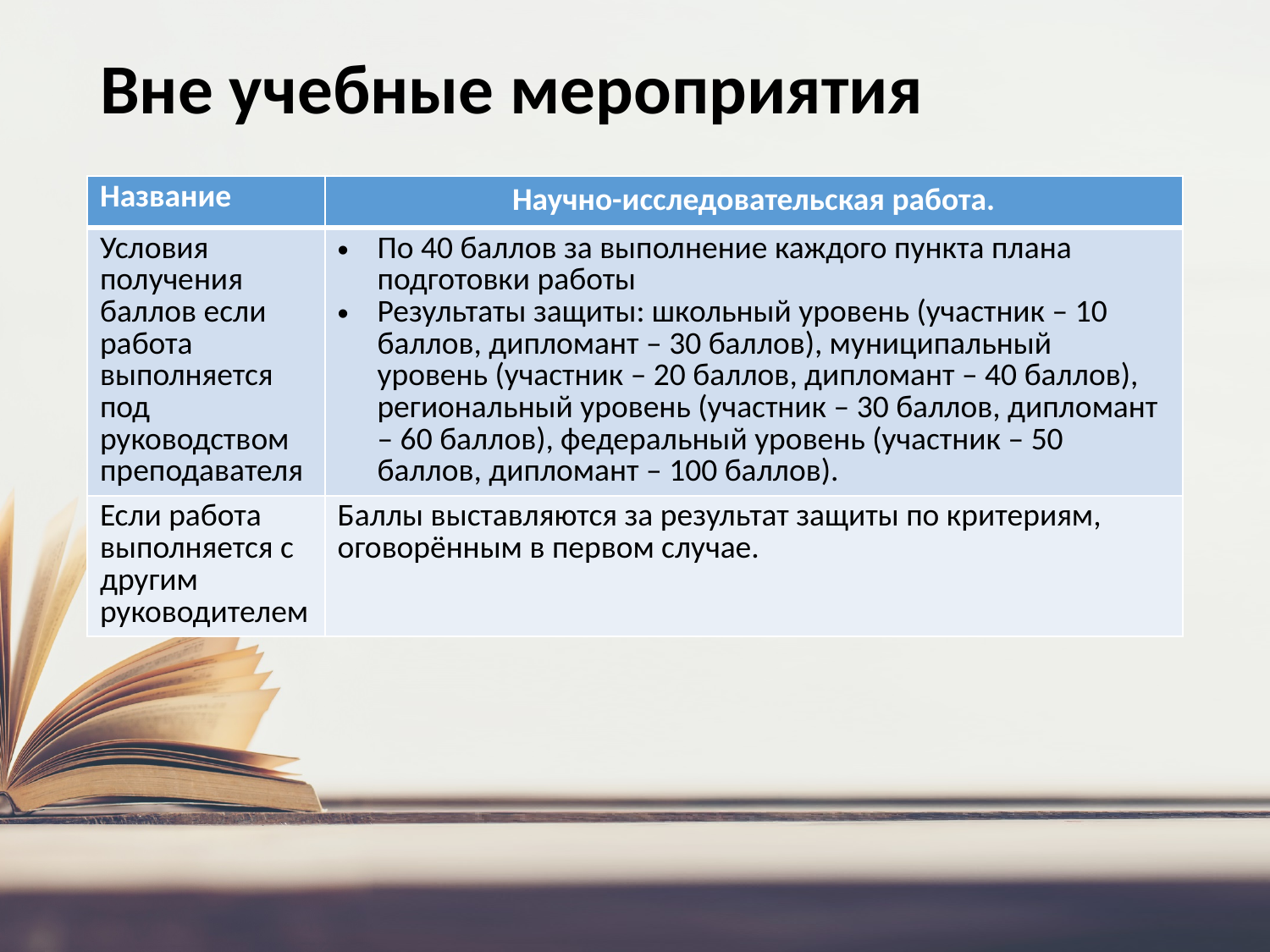

# Вне учебные мероприятия
| Название | Научно-исследовательская работа. |
| --- | --- |
| Условия получения баллов если работа выполняется под руководством преподавателя | По 40 баллов за выполнение каждого пункта плана подготовки работы Результаты защиты: школьный уровень (участник – 10 баллов, дипломант – 30 баллов), муниципальный уровень (участник – 20 баллов, дипломант – 40 баллов), региональный уровень (участник – 30 баллов, дипломант – 60 баллов), федеральный уровень (участник – 50 баллов, дипломант – 100 баллов). |
| Если работа выполняется с другим руководителем | Баллы выставляются за результат защиты по критериям, оговорённым в первом случае. |